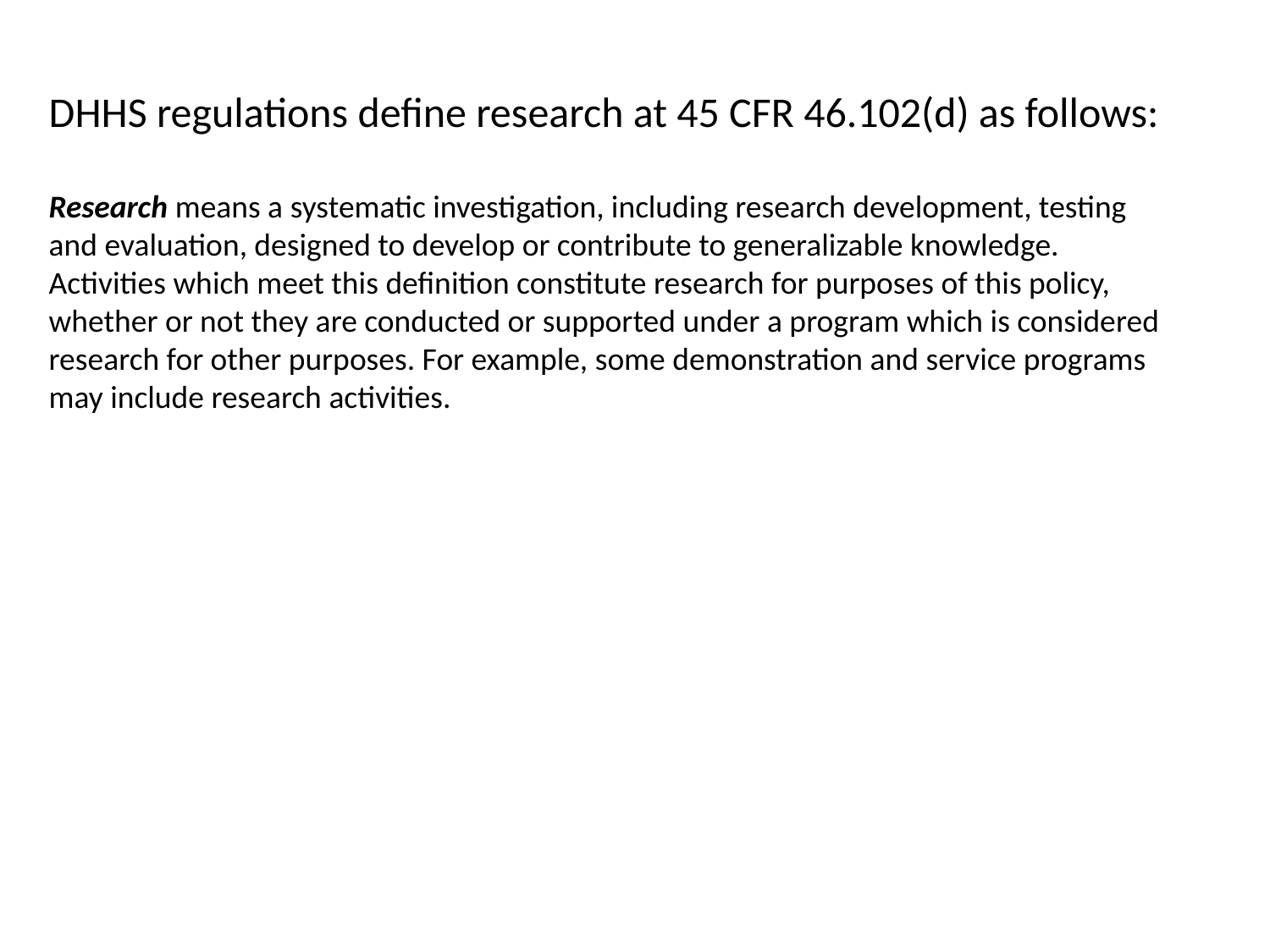

DHHS regulations define research at 45 CFR 46.102(d) as follows:

Research means a systematic investigation, including research development, testing and evaluation, designed to develop or contribute to generalizable knowledge. Activities which meet this definition constitute research for purposes of this policy, whether or not they are conducted or supported under a program which is considered research for other purposes. For example, some demonstration and service programs may include research activities.